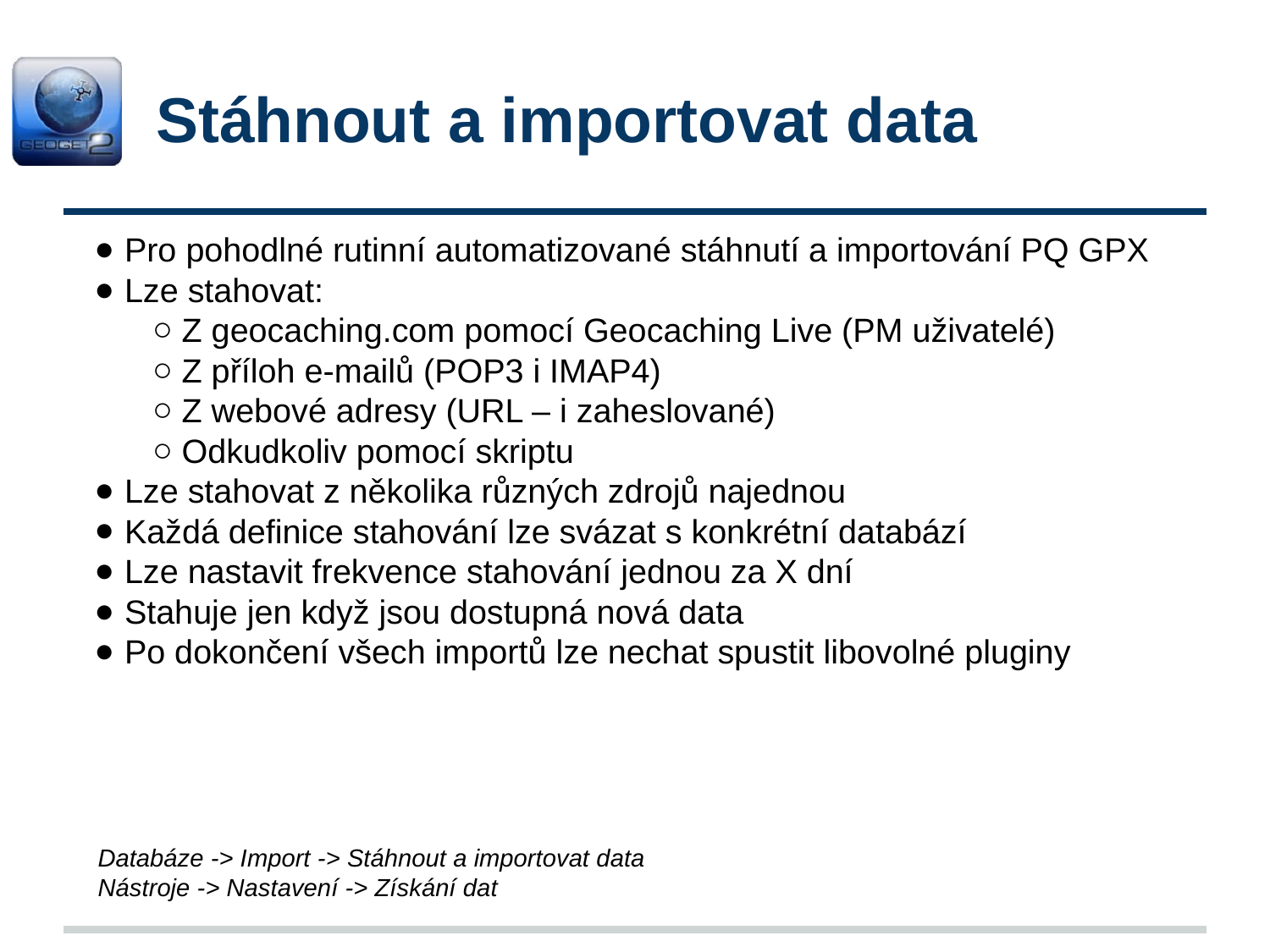

# Stáhnout a importovat data
 Pro pohodlné rutinní automatizované stáhnutí a importování PQ GPX
 Lze stahovat:
 Z geocaching.com pomocí Geocaching Live (PM uživatelé)
 Z příloh e-mailů (POP3 i IMAP4)
 Z webové adresy (URL – i zaheslované)
 Odkudkoliv pomocí skriptu
 Lze stahovat z několika různých zdrojů najednou
 Každá definice stahování lze svázat s konkrétní databází
 Lze nastavit frekvence stahování jednou za X dní
 Stahuje jen když jsou dostupná nová data
 Po dokončení všech importů lze nechat spustit libovolné pluginy

Databáze -> Import -> Stáhnout a importovat data
Nástroje -> Nastavení -> Získání dat